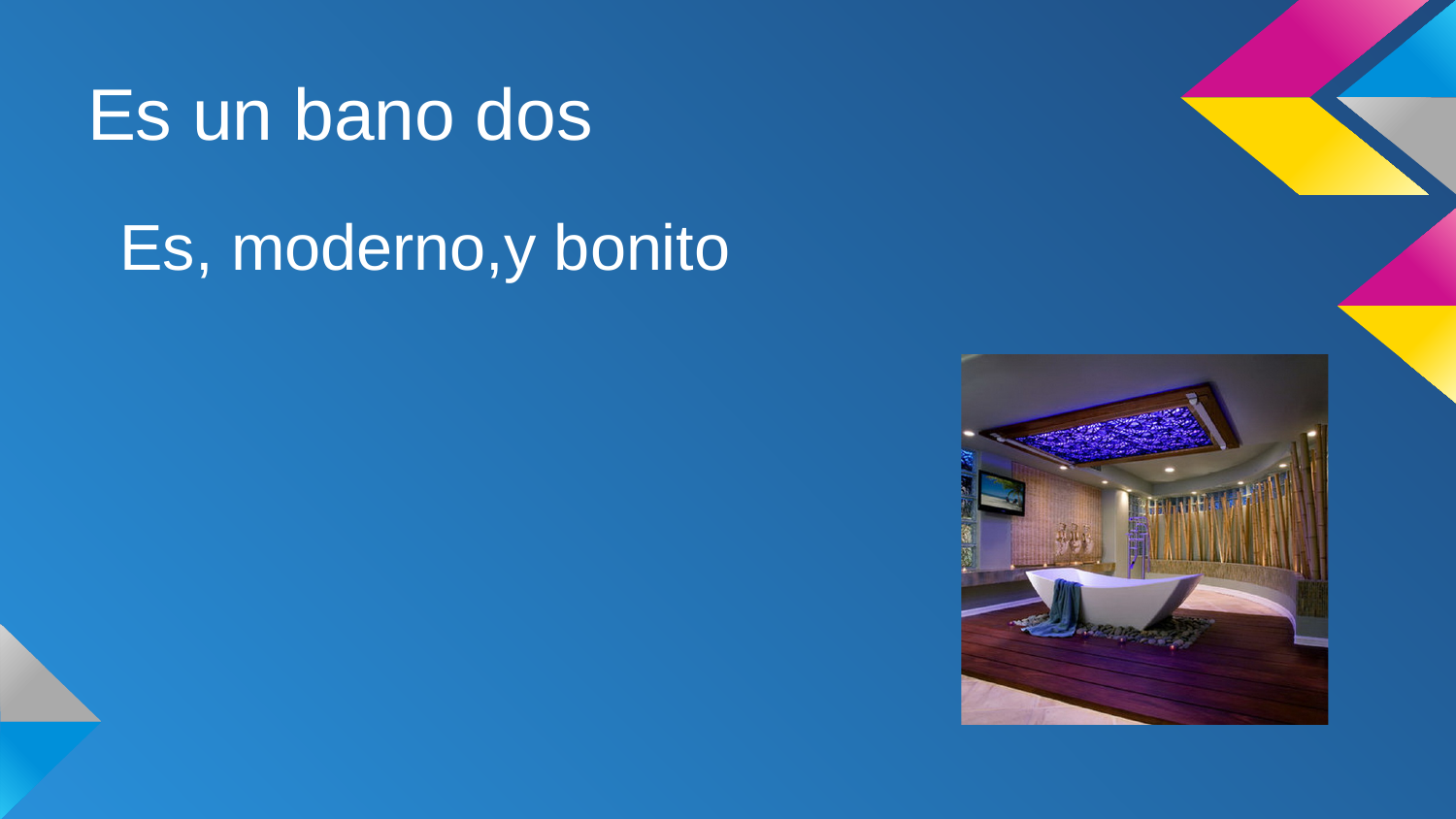

# Es un bano dos
Es, moderno,y bonito